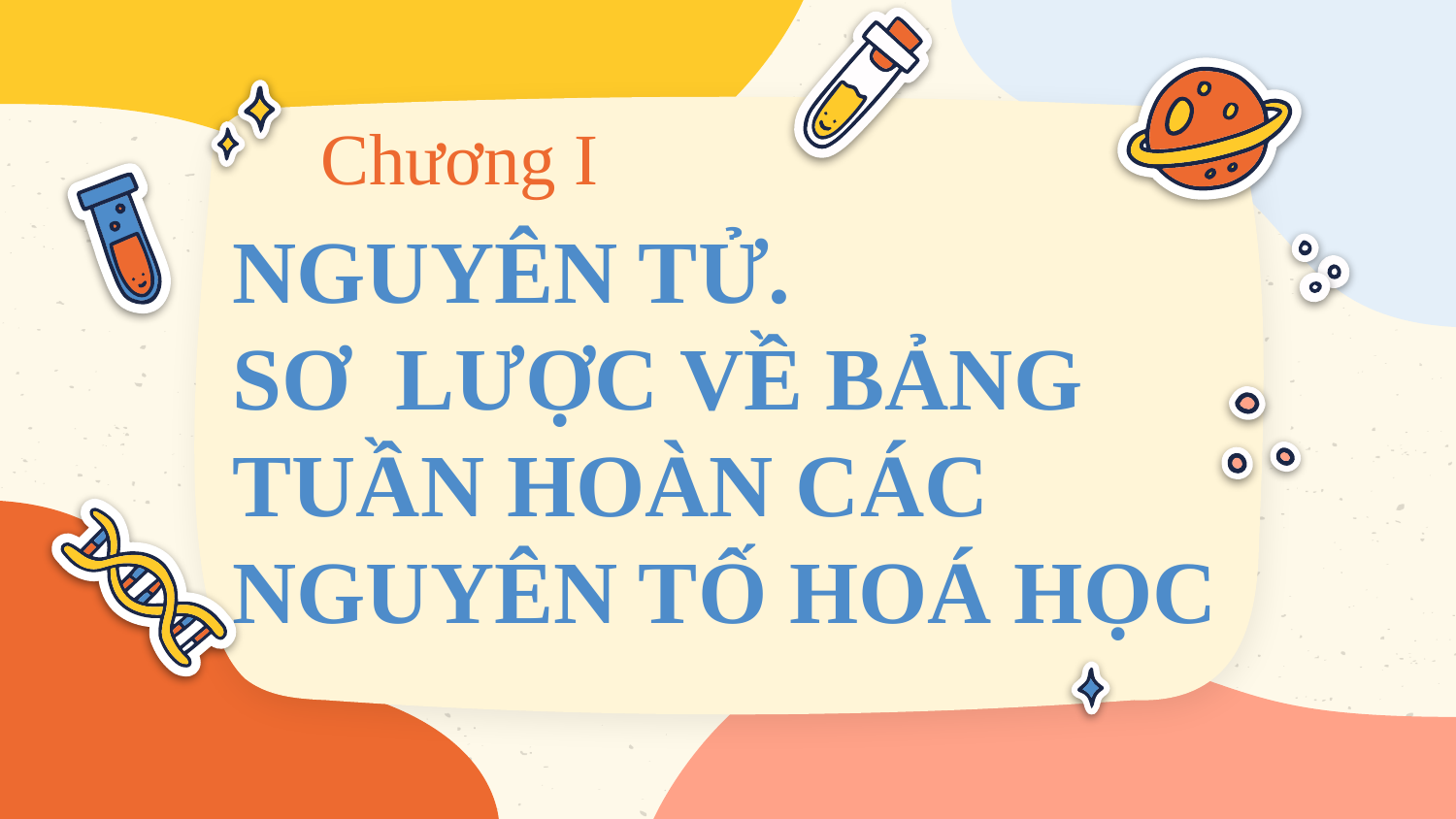

Chương I

# NGUYÊN TỬ. SƠ  LƯỢC VỀ BẢNG TUẦN HOÀN CÁC NGUYÊN TỐ HOÁ HỌC